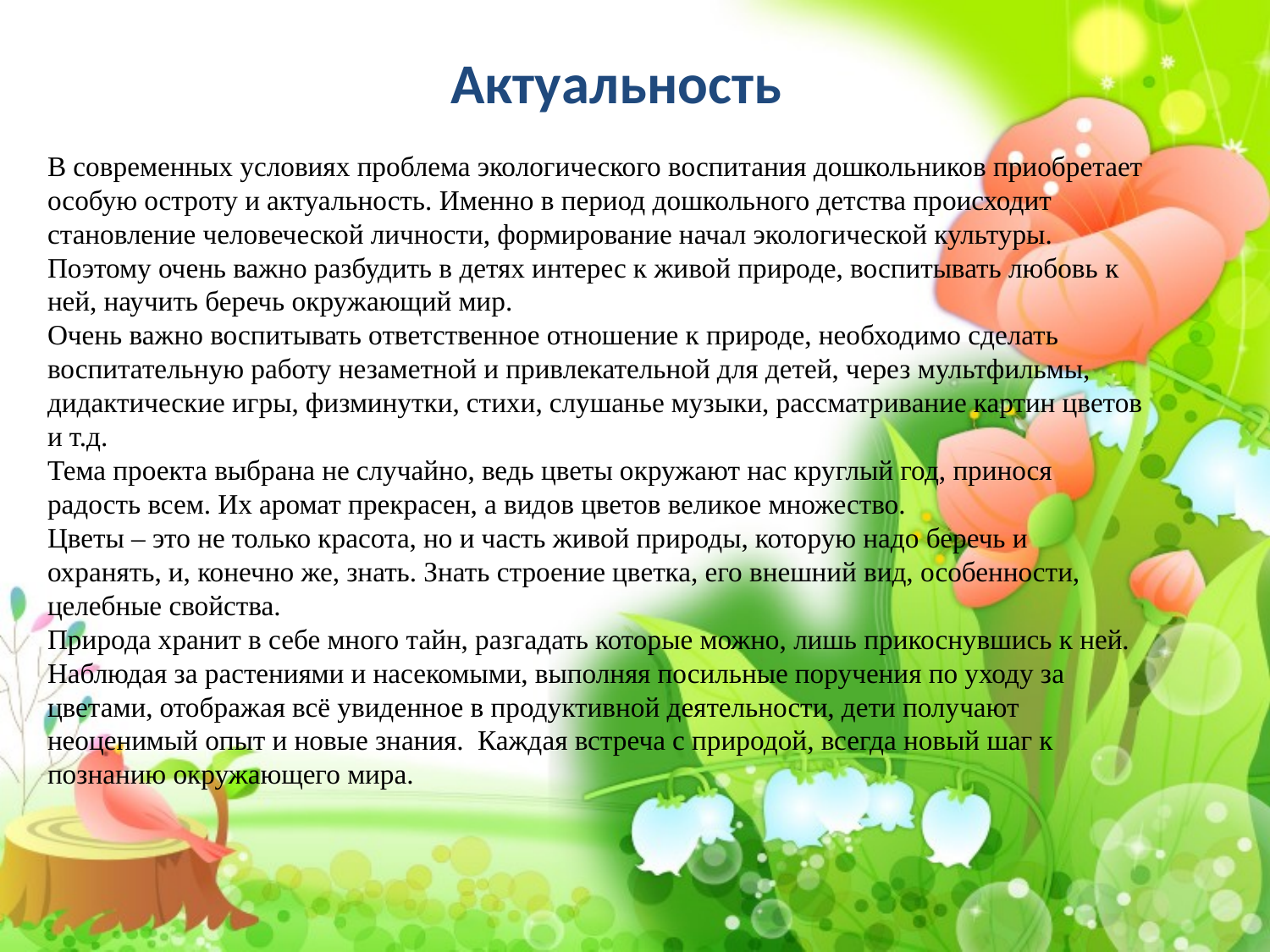

# Актуальность
В современных условиях проблема экологического воспитания дошкольников приобретает особую остроту и актуальность. Именно в период дошкольного детства происходит становление человеческой личности, формирование начал экологической культуры. Поэтому очень важно разбудить в детях интерес к живой природе, воспитывать любовь к ней, научить беречь окружающий мир.
Очень важно воспитывать ответственное отношение к природе, необходимо сделать воспитательную работу незаметной и привлекательной для детей, через мультфильмы, дидактические игры, физминутки, стихи, слушанье музыки, рассматривание картин цветов и т.д.
Тема проекта выбрана не случайно, ведь цветы окружают нас круглый год, принося радость всем. Их аромат прекрасен, а видов цветов великое множество.
Цветы – это не только красота, но и часть живой природы, которую надо беречь и охранять, и, конечно же, знать. Знать строение цветка, его внешний вид, особенности, целебные свойства.
Природа хранит в себе много тайн, разгадать которые можно, лишь прикоснувшись к ней. Наблюдая за растениями и насекомыми, выполняя посильные поручения по уходу за цветами, отображая всё увиденное в продуктивной деятельности, дети получают неоценимый опыт и новые знания.  Каждая встреча с природой, всегда новый шаг к познанию окружающего мира.